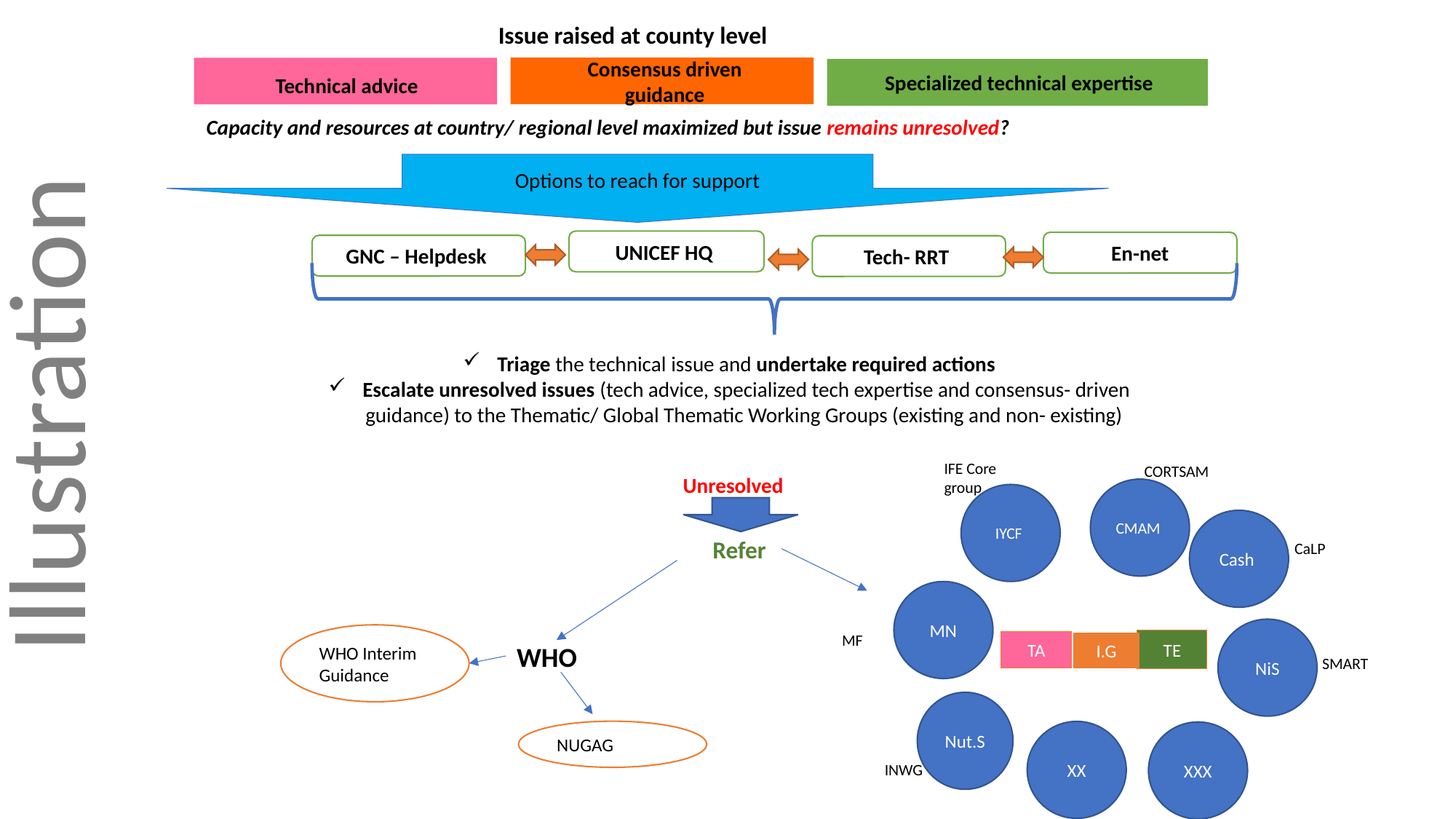

Issue raised at county level
Consensus driven guidance

Technical advice

Specialized technical expertise
Capacity and resources at country/ regional level maximized but issue remains unresolved?
Options to reach for support
UNICEF HQ
En-net
GNC – Helpdesk
Tech- RRT

Illustration
Triage the technical issue and undertake required actions
Escalate unresolved issues (tech advice, specialized tech expertise and consensus- driven guidance) to the Thematic/ Global Thematic Working Groups (existing and non- existing)
IFE Core  group
CORTSAM
CMAM
IYCF
Cash
CaLP
MN
NiS
MF
TE
TA
I.G
SMART
Nut.S
XX
XXX
INWG
Unresolved

Refer
WHO Interim Guidance
WHO
NUGAG